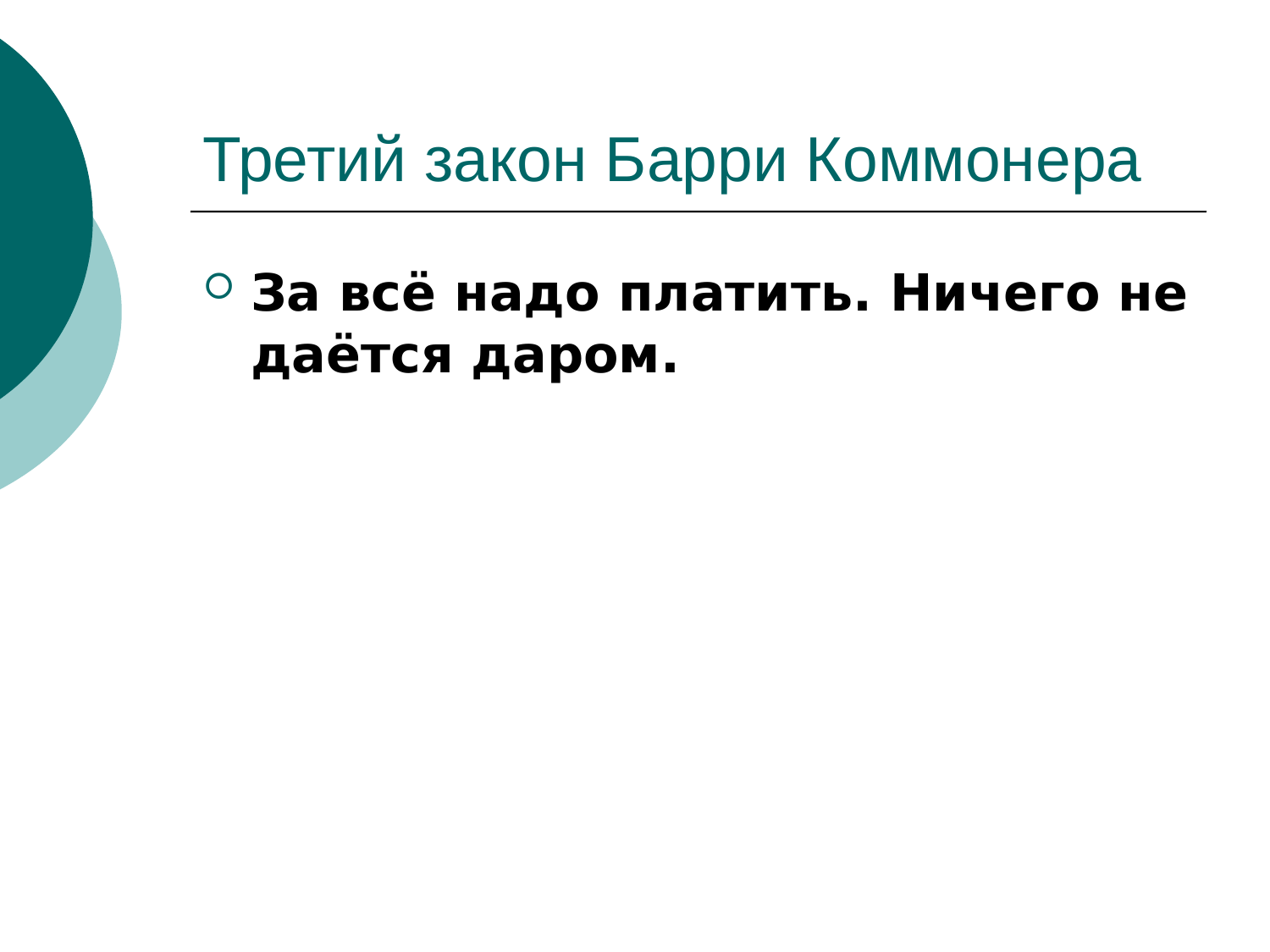

# Третий закон Барри Коммонера
За всё надо платить. Ничего не даётся даром.